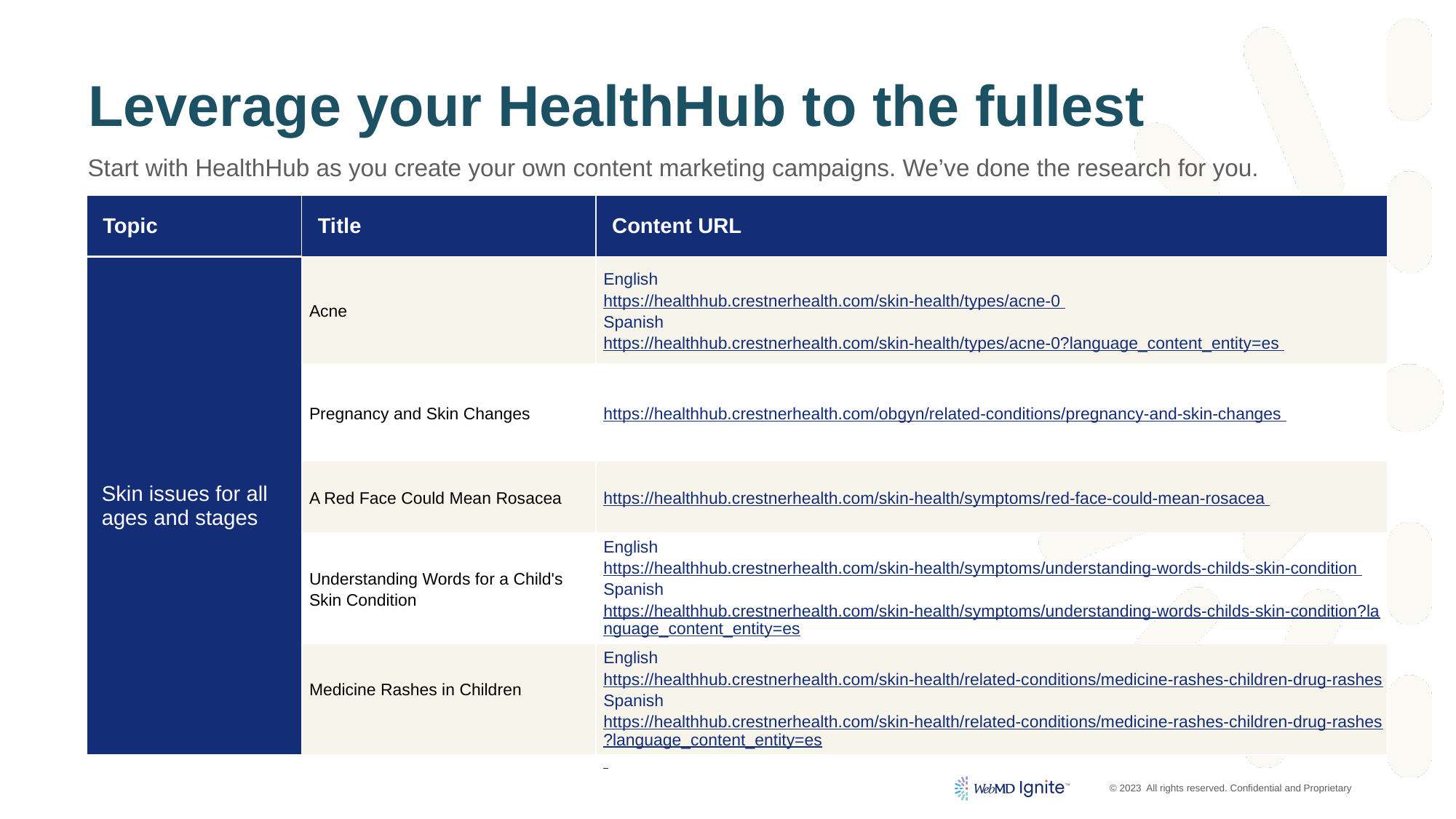

# Leverage your HealthHub to the fullest
Start with HealthHub as you create your own content marketing campaigns. We’ve done the research for you.
| Topic | Title | Content URL |
| --- | --- | --- |
| Skin issues for all ages and stages | Acne | English https://healthhub.crestnerhealth.com/skin-health/types/acne-0 Spanish https://healthhub.crestnerhealth.com/skin-health/types/acne-0?language\_content\_entity=es |
|  | Pregnancy and Skin Changes | https://healthhub.crestnerhealth.com/obgyn/related-conditions/pregnancy-and-skin-changes |
|  | A Red Face Could Mean Rosacea | https://healthhub.crestnerhealth.com/skin-health/symptoms/red-face-could-mean-rosacea |
|  | Understanding Words for a Child's Skin Condition | English https://healthhub.crestnerhealth.com/skin-health/symptoms/understanding-words-childs-skin-condition Spanish https://healthhub.crestnerhealth.com/skin-health/symptoms/understanding-words-childs-skin-condition?language\_content\_entity=es |
|  | Medicine Rashes in Children | English https://healthhub.crestnerhealth.com/skin-health/related-conditions/medicine-rashes-children-drug-rashes Spanish https://healthhub.crestnerhealth.com/skin-health/related-conditions/medicine-rashes-children-drug-rashes?language\_content\_entity=es |